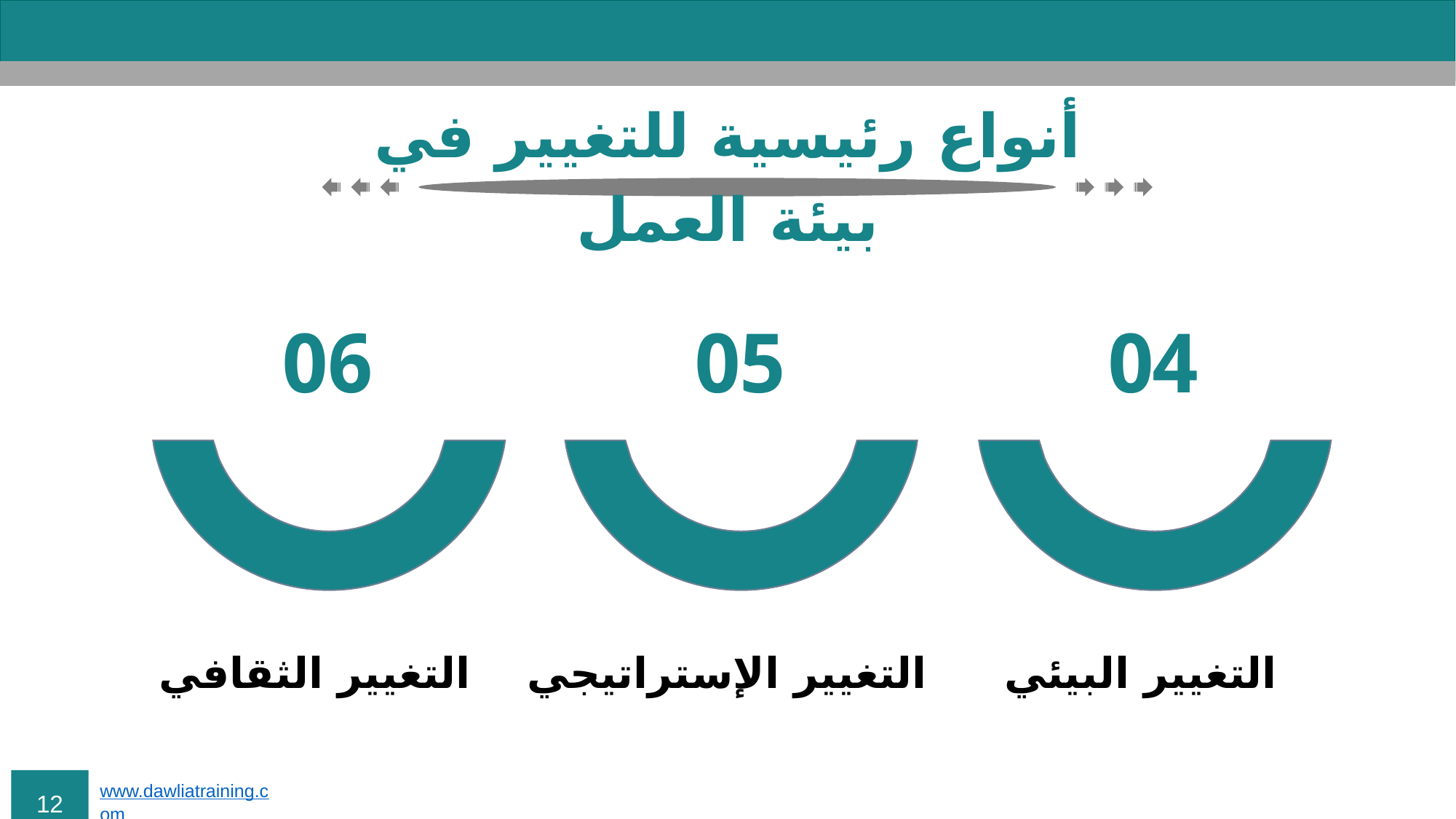

أنواع رئيسية للتغيير في بيئة العمل

06

التغيير الثقافي
05

التغيير الإستراتيجي
04

التغيير البيئي
www.dawliatraining.com